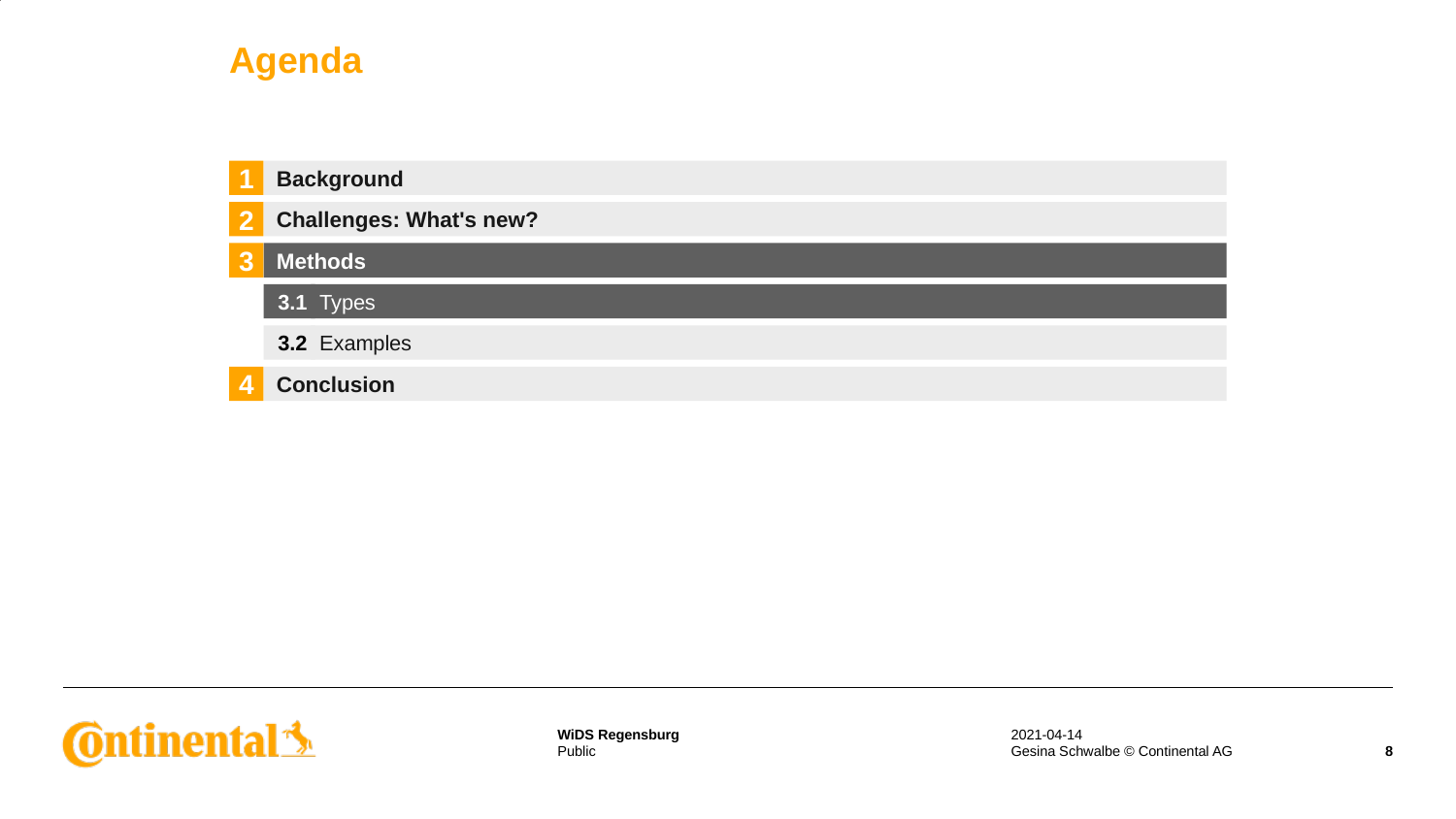

Agenda
1
Background
2
Challenges: What's new?
3
Methods
3.1
Types
3.2
Examples
4
Conclusion
2021-04-14
Gesina Schwalbe © Continental AG
8